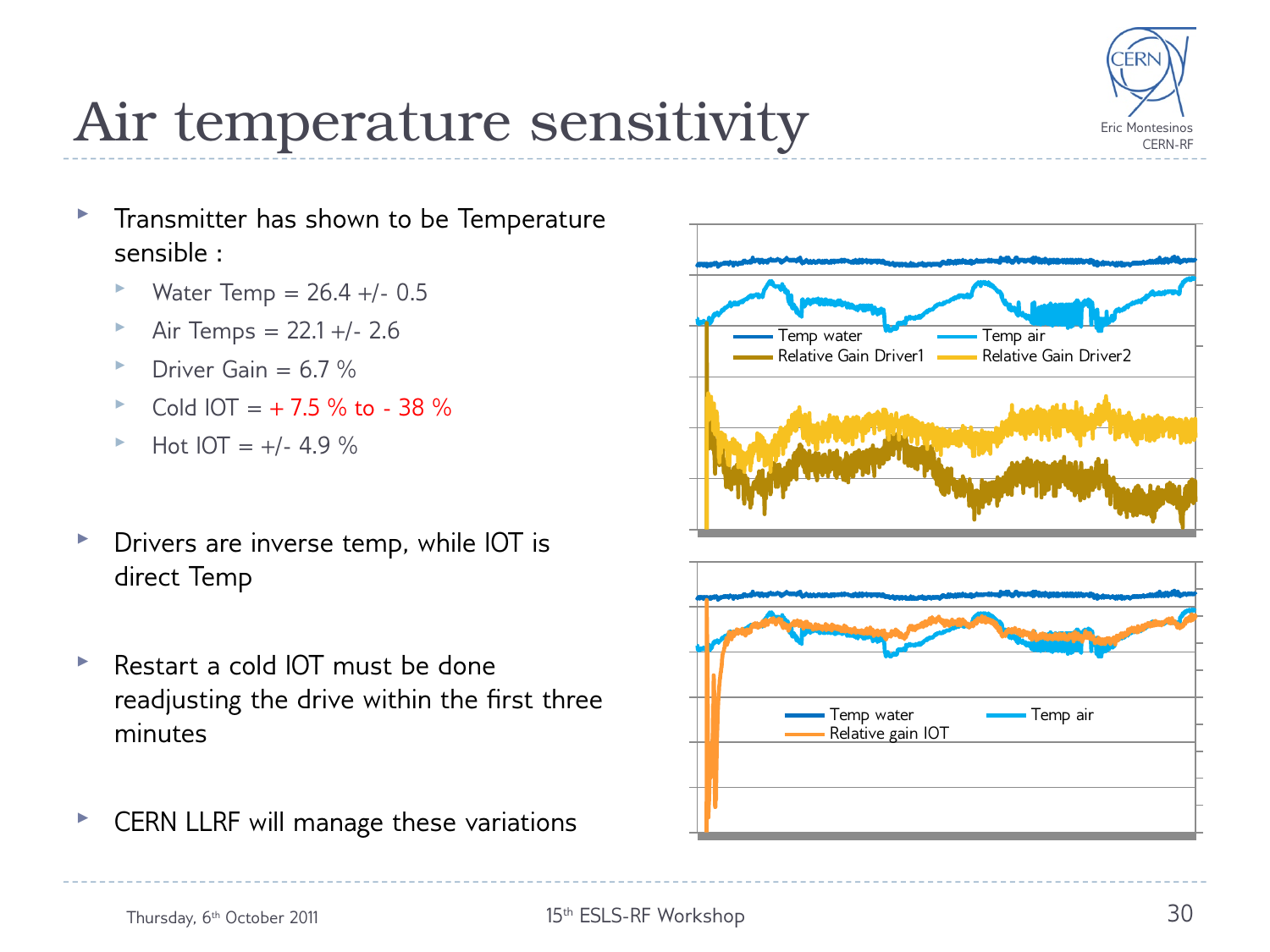

# Air temperature sensitivity

Transmitter has shown to be Temperature sensible :
Water Temp = 26.4 +/- 0.5
Air Temps = 22.1 +/- 2.6
Driver Gain = 6.7 %
Cold IOT = + 7.5 % to - 38 %
Hot IOT = +/- 4.9 %

Drivers are inverse temp, while IOT is direct Temp

Restart a cold IOT must be done readjusting the drive within the first three minutes

CERN LLRF will manage these variations

### Chart

| Category | Temp water | Temp air | Relative Gain Driver1 | Relative Gain Driver2 |
|---|---|---|---|---|

### Chart

| Category | Temp water | Temp air | Relative gain IOT |
|---|---|---|---|
Thursday, 6th October 2011
15th ESLS-RF Workshop
30